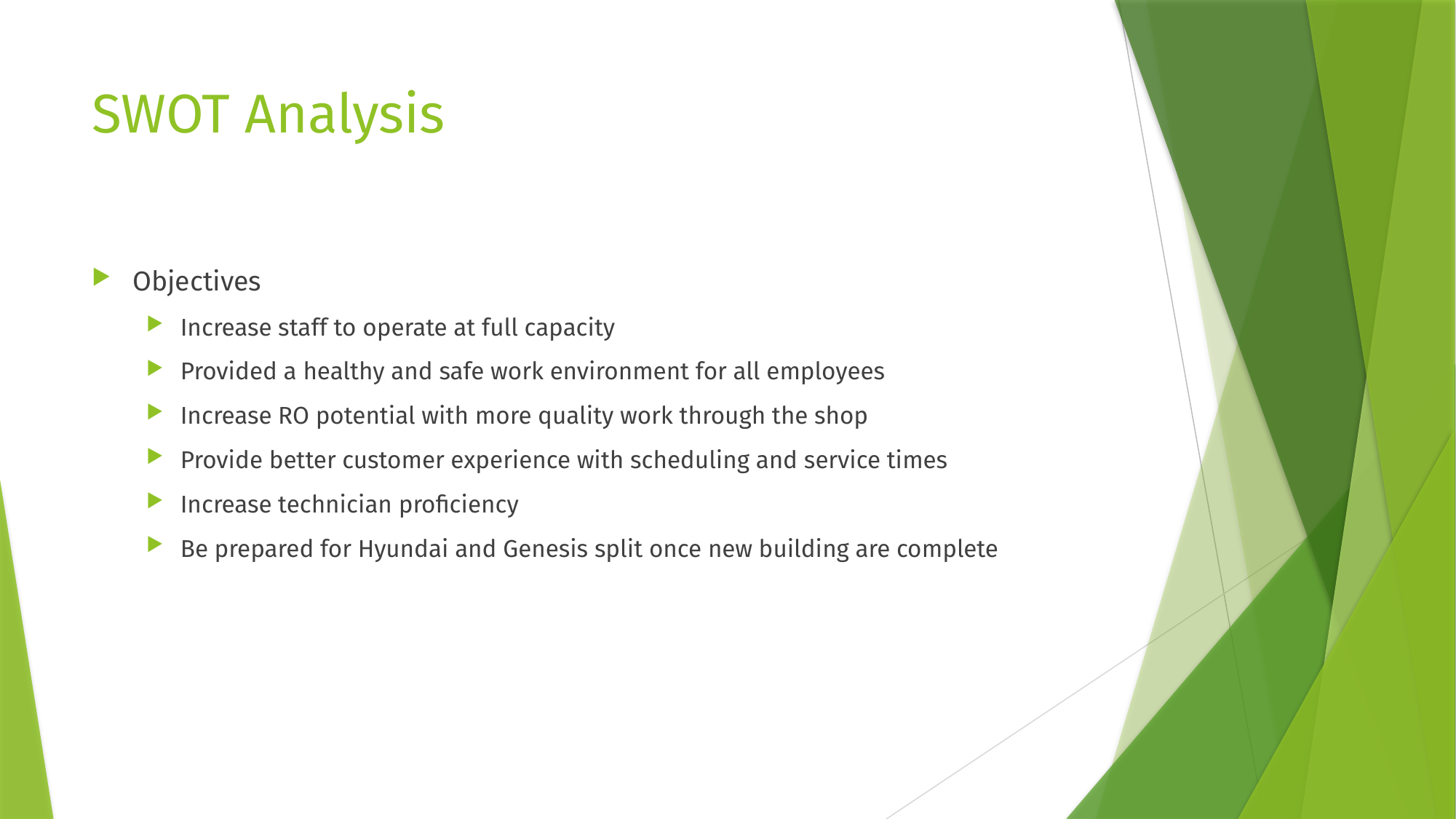

# SWOT Analysis
Objectives
Increase staff to operate at full capacity
Provided a healthy and safe work environment for all employees
Increase RO potential with more quality work through the shop
Provide better customer experience with scheduling and service times
Increase technician proficiency
Be prepared for Hyundai and Genesis split once new building are complete